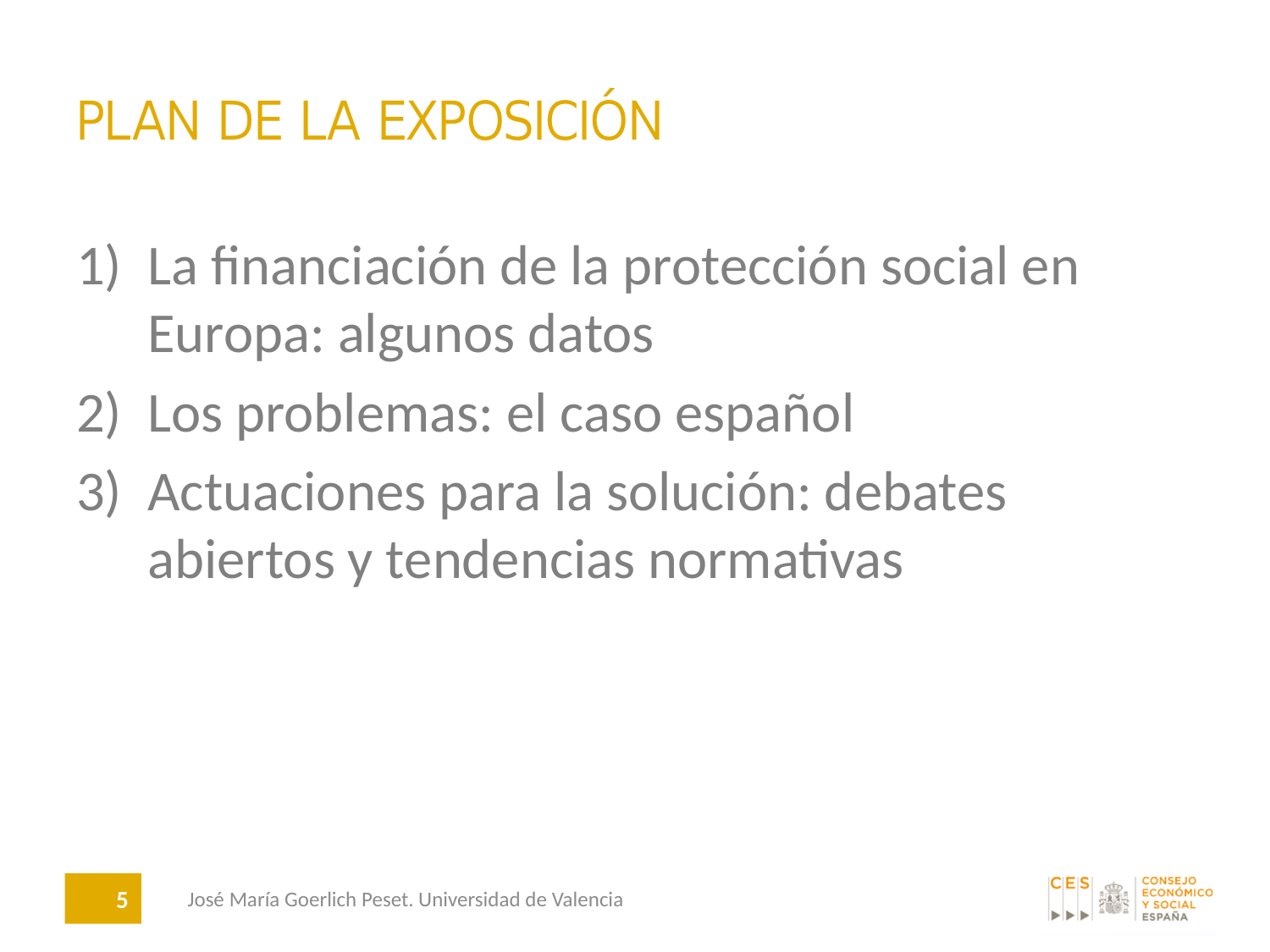

# Plan de la exposición
La financiación de la protección social en Europa: algunos datos
Los problemas: el caso español
Actuaciones para la solución: debates abiertos y tendencias normativas
5
José María Goerlich Peset. Universidad de Valencia